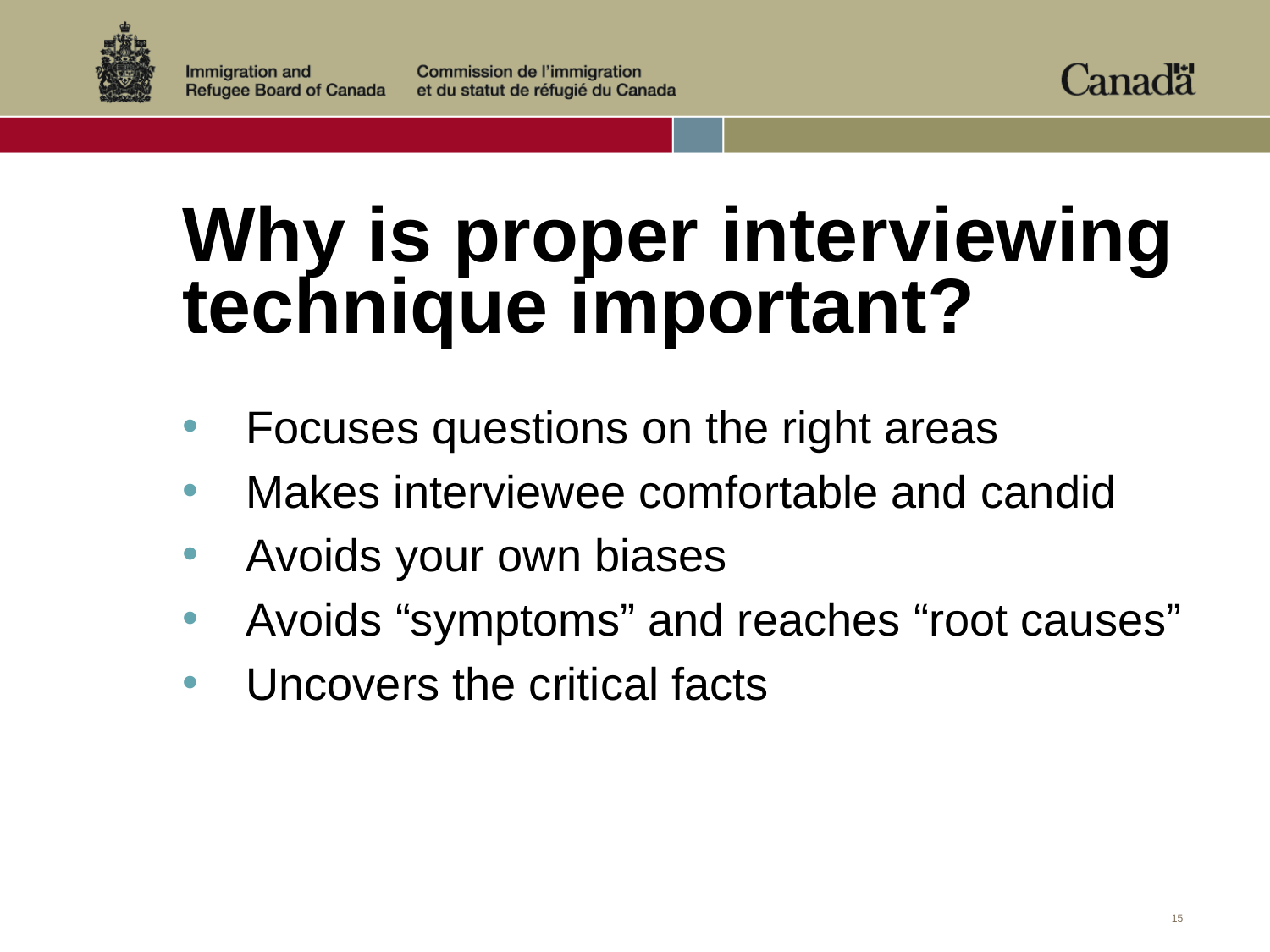

# Why is proper interviewing technique important?
Focuses questions on the right areas
Makes interviewee comfortable and candid
Avoids your own biases
Avoids “symptoms” and reaches “root causes”
Uncovers the critical facts

15